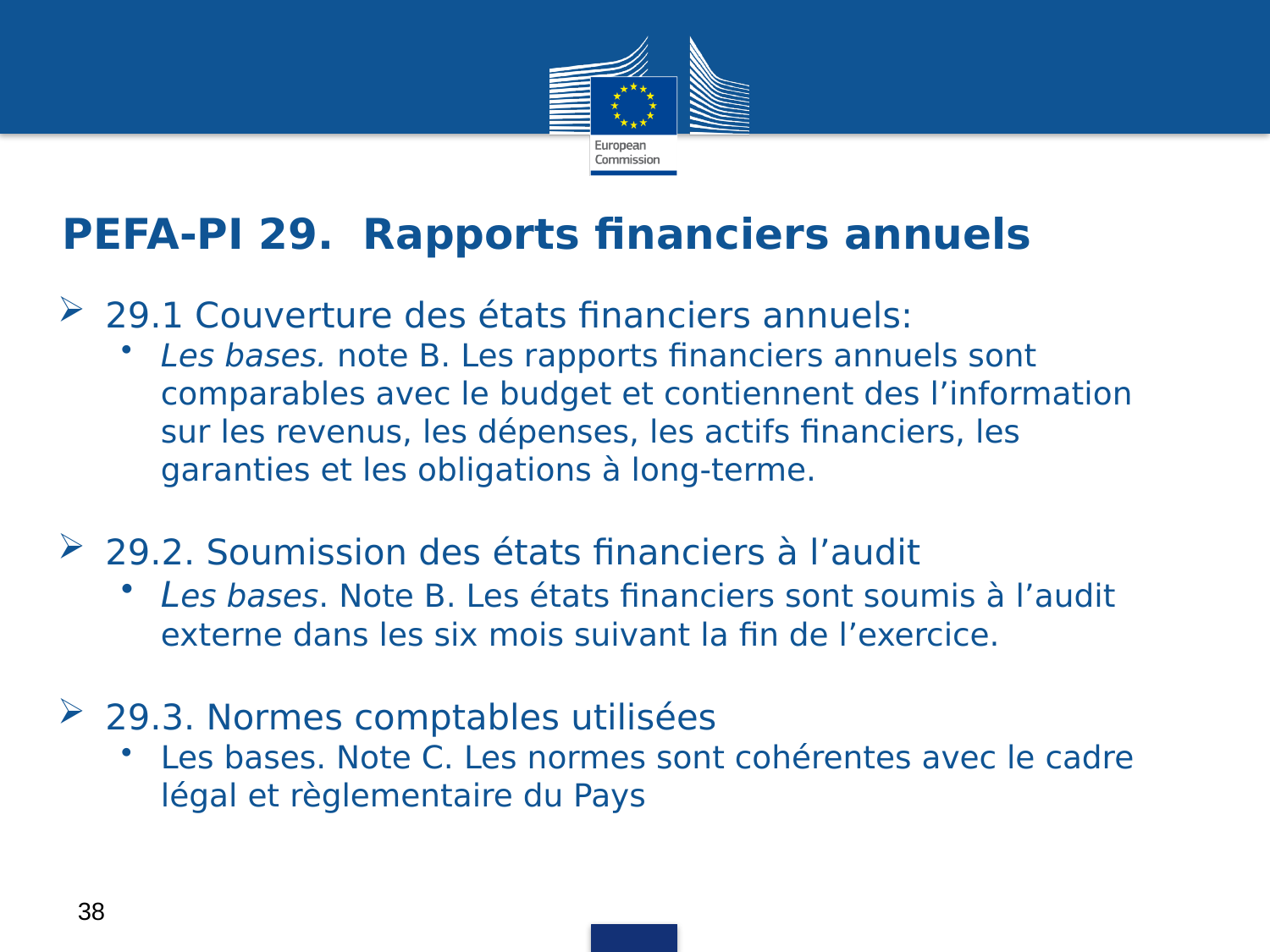

# PEFA-PI 29.  Rapports financiers annuels
29.1 Couverture des états financiers annuels:
Les bases. note B. Les rapports financiers annuels sont comparables avec le budget et contiennent des l’information sur les revenus, les dépenses, les actifs financiers, les garanties et les obligations à long-terme.

29.2. Soumission des états financiers à l’audit
Les bases. Note B. Les états financiers sont soumis à l’audit externe dans les six mois suivant la fin de l’exercice.

29.3. Normes comptables utilisées
Les bases. Note C. Les normes sont cohérentes avec le cadre légal et règlementaire du Pays

38